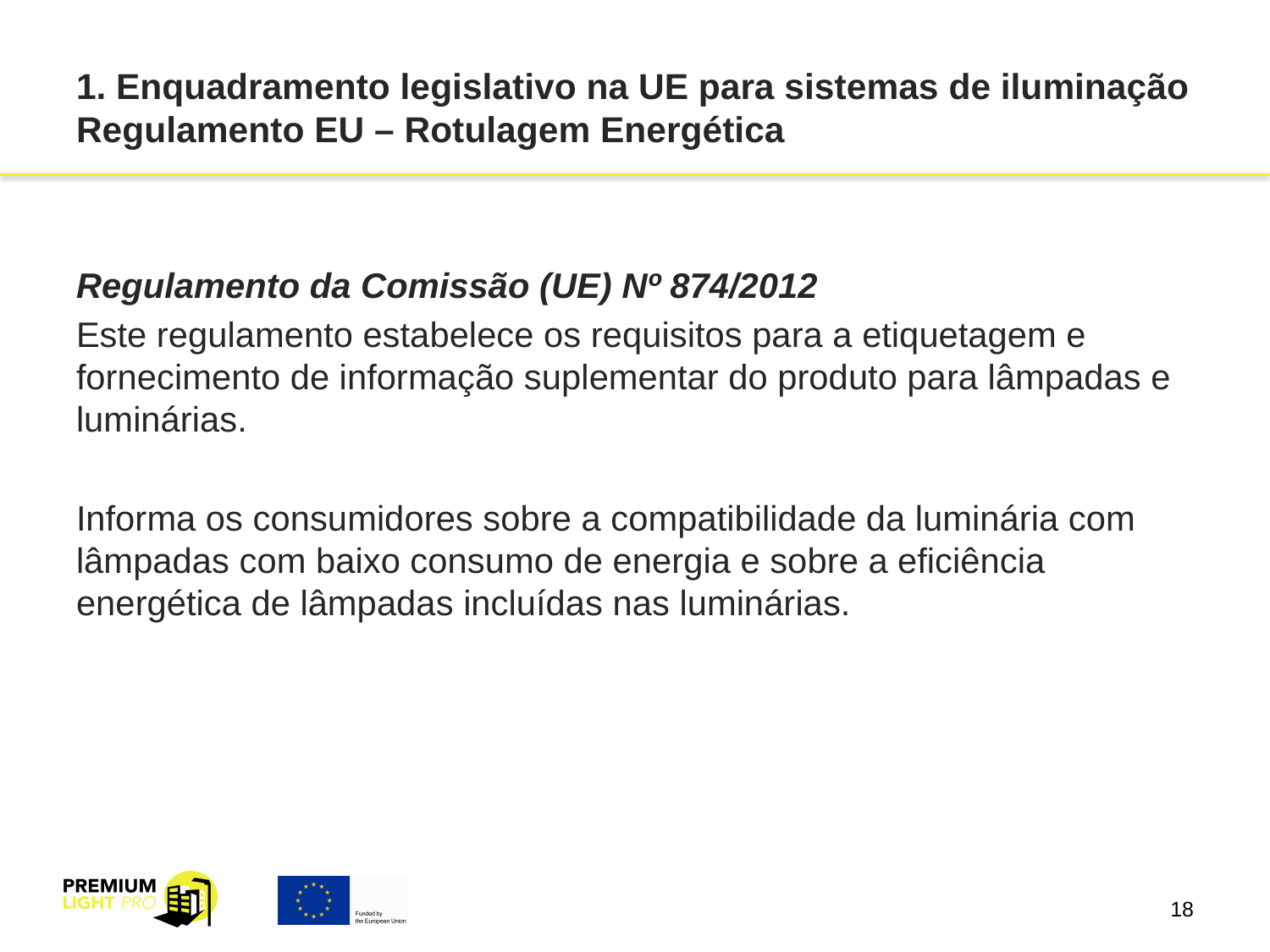

# 1. Enquadramento legislativo na UE para sistemas de iluminação Regulamento EU – Rotulagem Energética

Regulamento da Comissão (UE) Nº 874/2012
Este regulamento estabelece os requisitos para a etiquetagem e fornecimento de informação suplementar do produto para lâmpadas e luminárias.

Informa os consumidores sobre a compatibilidade da luminária com lâmpadas com baixo consumo de energia e sobre a eficiência energética de lâmpadas incluídas nas luminárias.